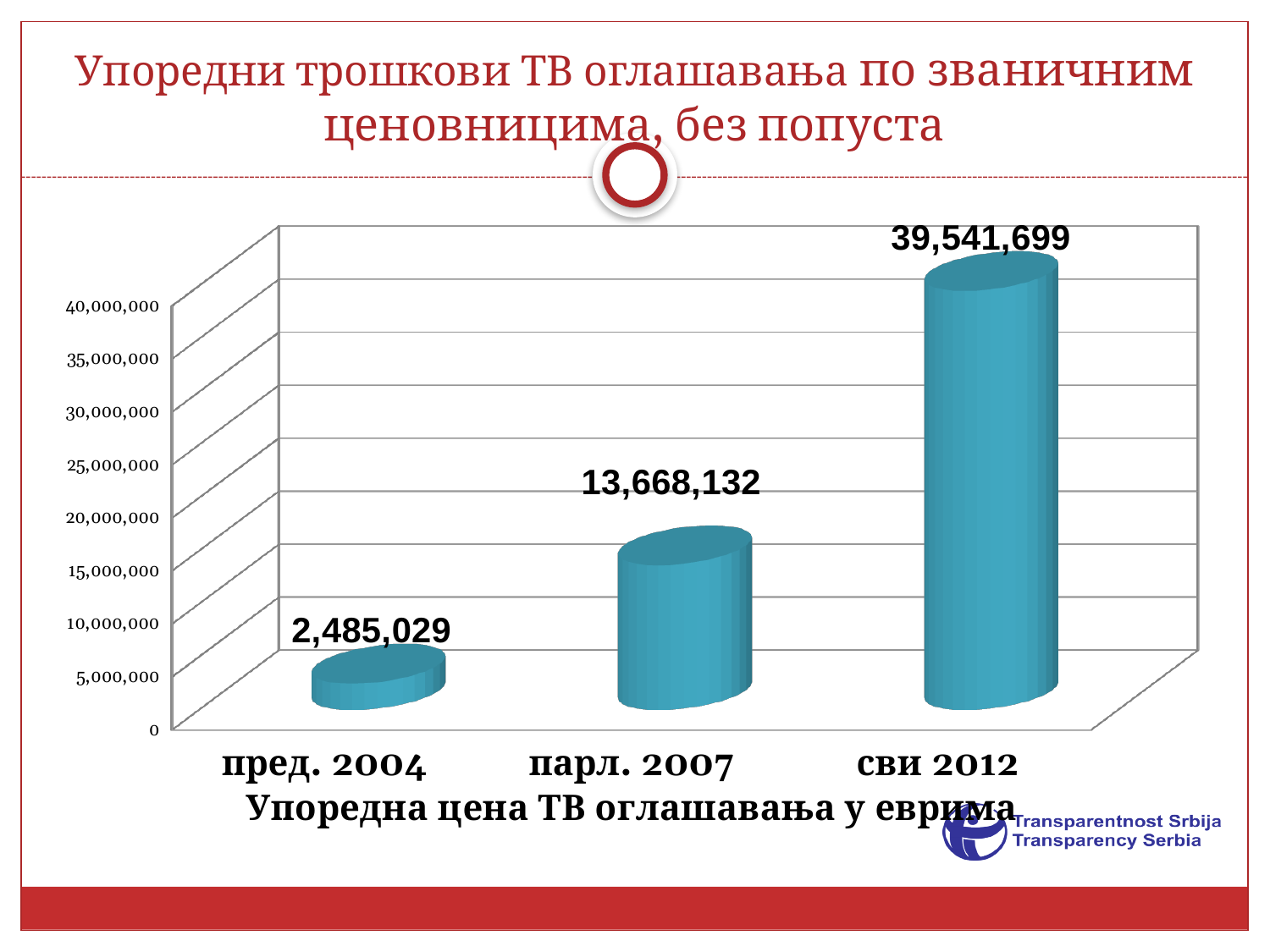

# Упоредни трошкови ТВ оглашавања по званичним ценовницима, без попуста

[unsupported chart]